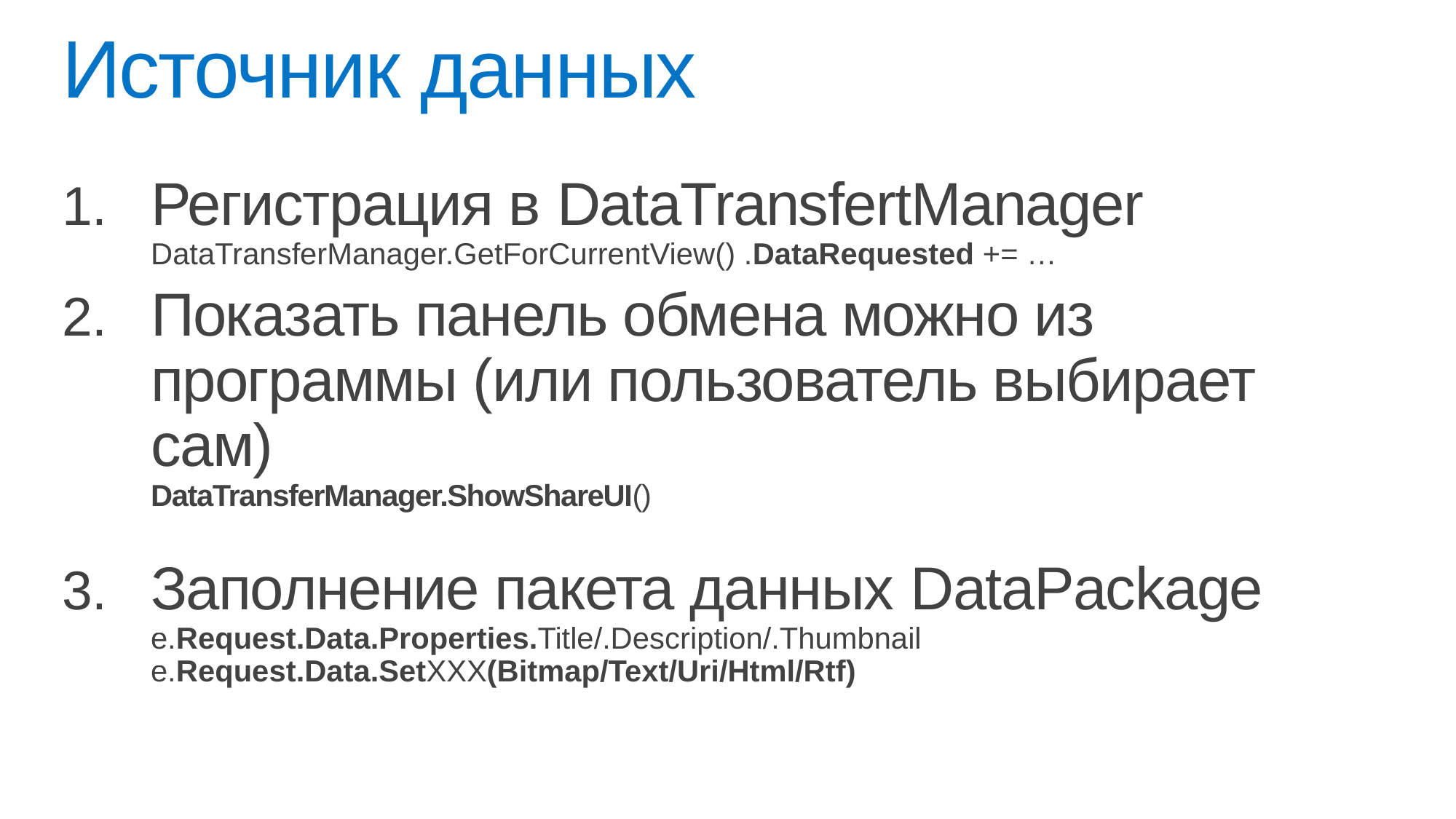

# Источник данных
Регистрация в DataTransfertManager
DataTransferManager.GetForCurrentView() .DataRequested += …
Показать панель обмена можно из программы (или пользователь выбирает сам)
DataTransferManager.ShowShareUI()
Заполнение пакета данных DataPackage
e.Request.Data.Properties.Title/.Description/.Thumbnail
e.Request.Data.SetXXX(Bitmap/Text/Uri/Html/Rtf)